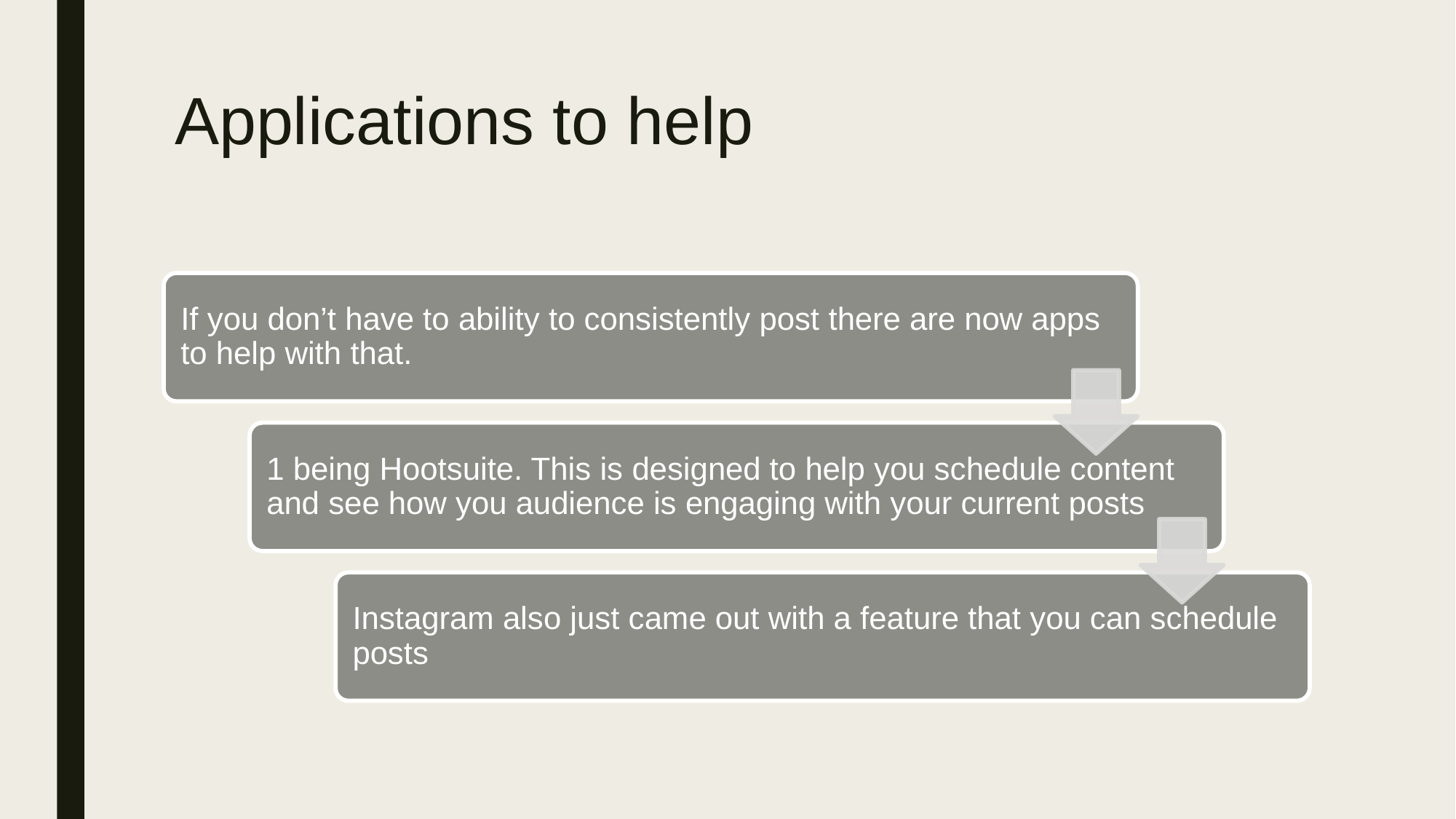

# Applications to help
If you don’t have to ability to consistently post there are now apps to help with that.
1 being Hootsuite. This is designed to help you schedule content and see how you audience is engaging with your current posts
Instagram also just came out with a feature that you can schedule posts